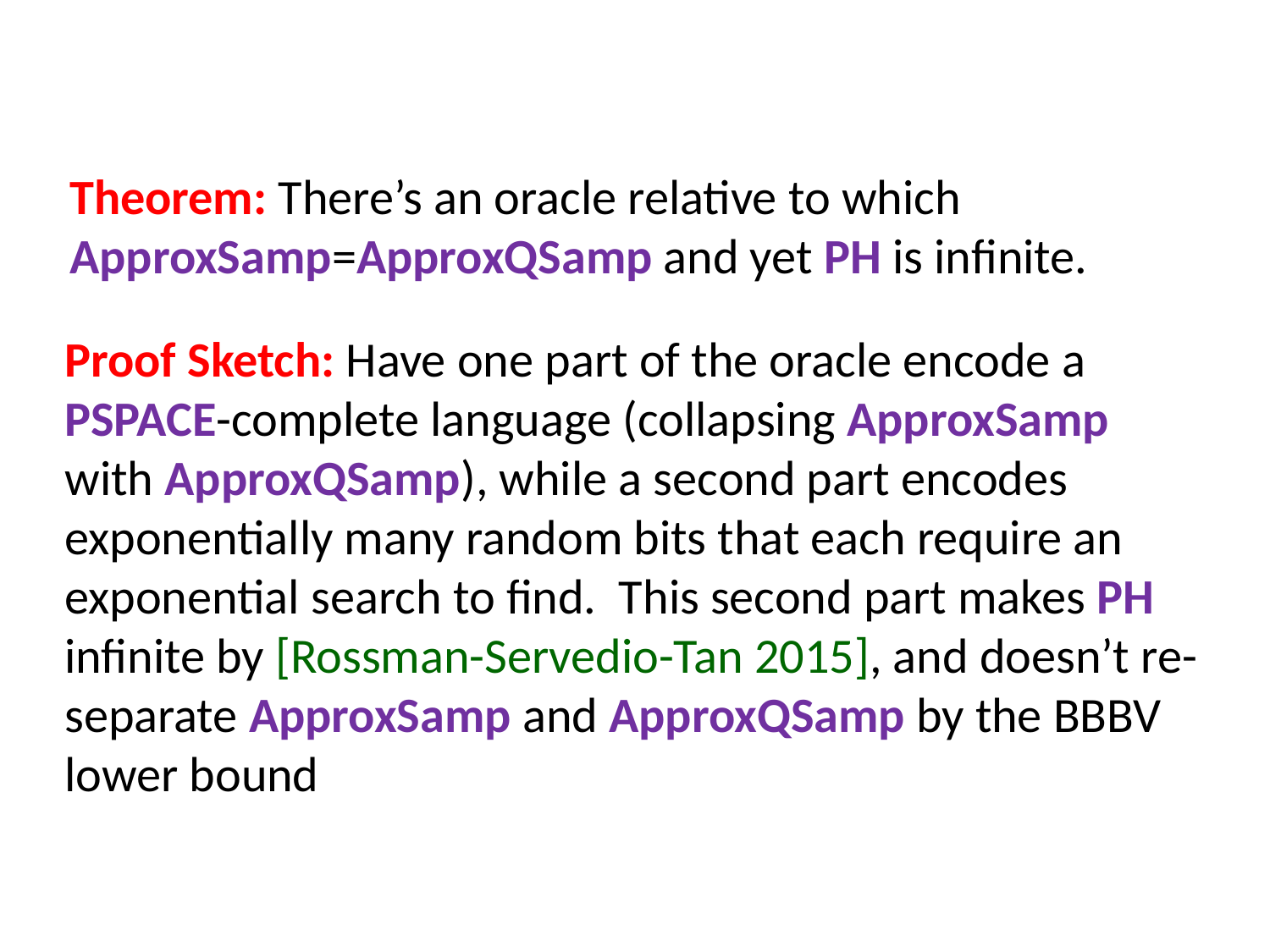

Theorem: There’s an oracle relative to which ApproxSamp=ApproxQSamp and yet PH is infinite.
Proof Sketch: Have one part of the oracle encode a PSPACE-complete language (collapsing ApproxSamp with ApproxQSamp), while a second part encodes exponentially many random bits that each require an exponential search to find.  This second part makes PH infinite by [Rossman-Servedio-Tan 2015], and doesn’t re-separate ApproxSamp and ApproxQSamp by the BBBV lower bound